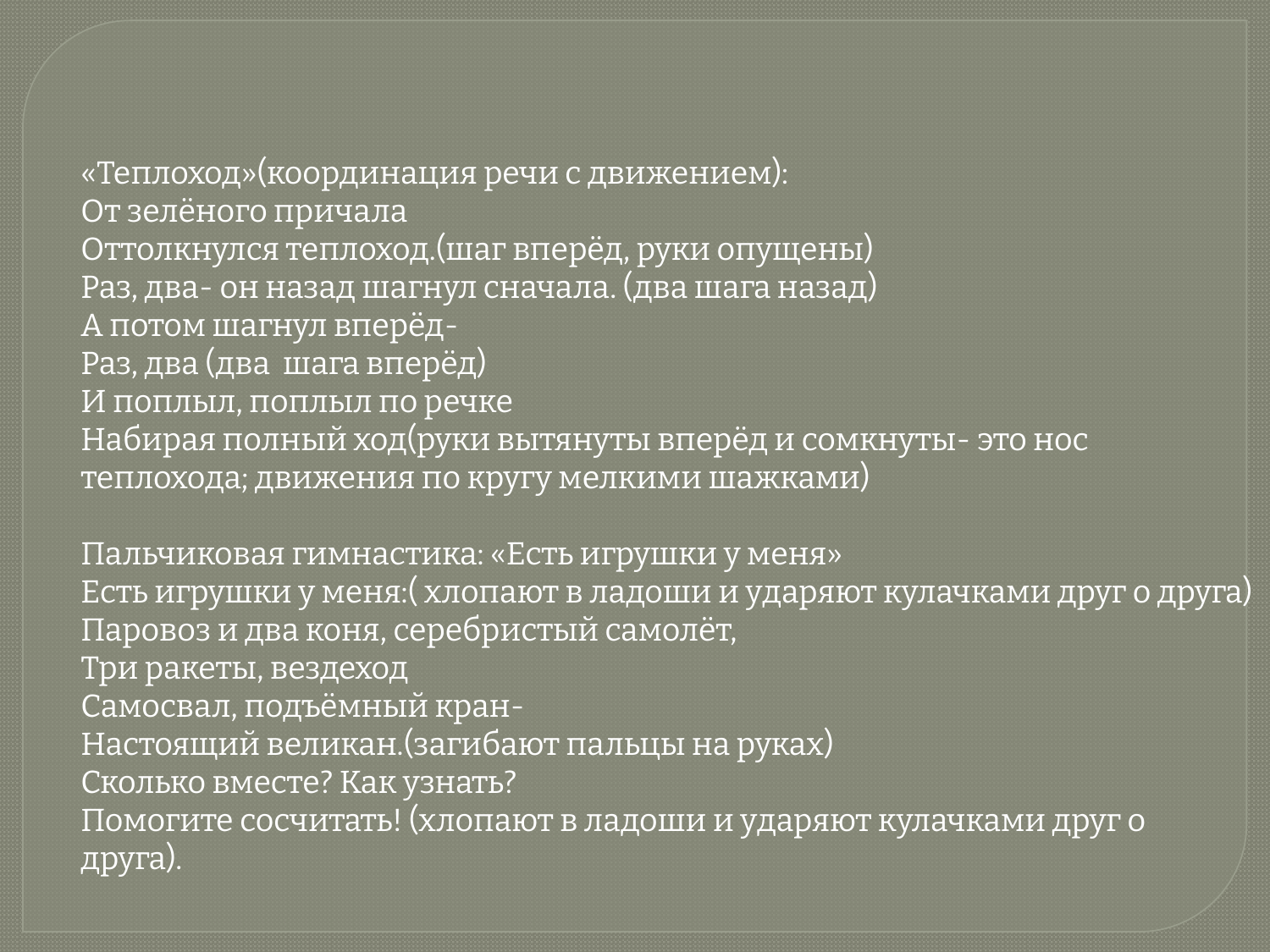

«Теплоход»(координация речи с движением):
От зелёного причала
Оттолкнулся теплоход.(шаг вперёд, руки опущены)
Раз, два- он назад шагнул сначала. (два шага назад)
А потом шагнул вперёд-
Раз, два (два  шага вперёд)
И поплыл, поплыл по речке
Набирая полный ход(руки вытянуты вперёд и сомкнуты- это нос
теплохода; движения по кругу мелкими шажками)

Пальчиковая гимнастика: «Есть игрушки у меня»
Есть игрушки у меня:( хлопают в ладоши и ударяют кулачками друг о друга)
Паровоз и два коня, серебристый самолёт,
Три ракеты, вездеход
Самосвал, подъёмный кран-
Настоящий великан.(загибают пальцы на руках)
Сколько вместе? Как узнать?
Помогите сосчитать! (хлопают в ладоши и ударяют кулачками друг о
друга).